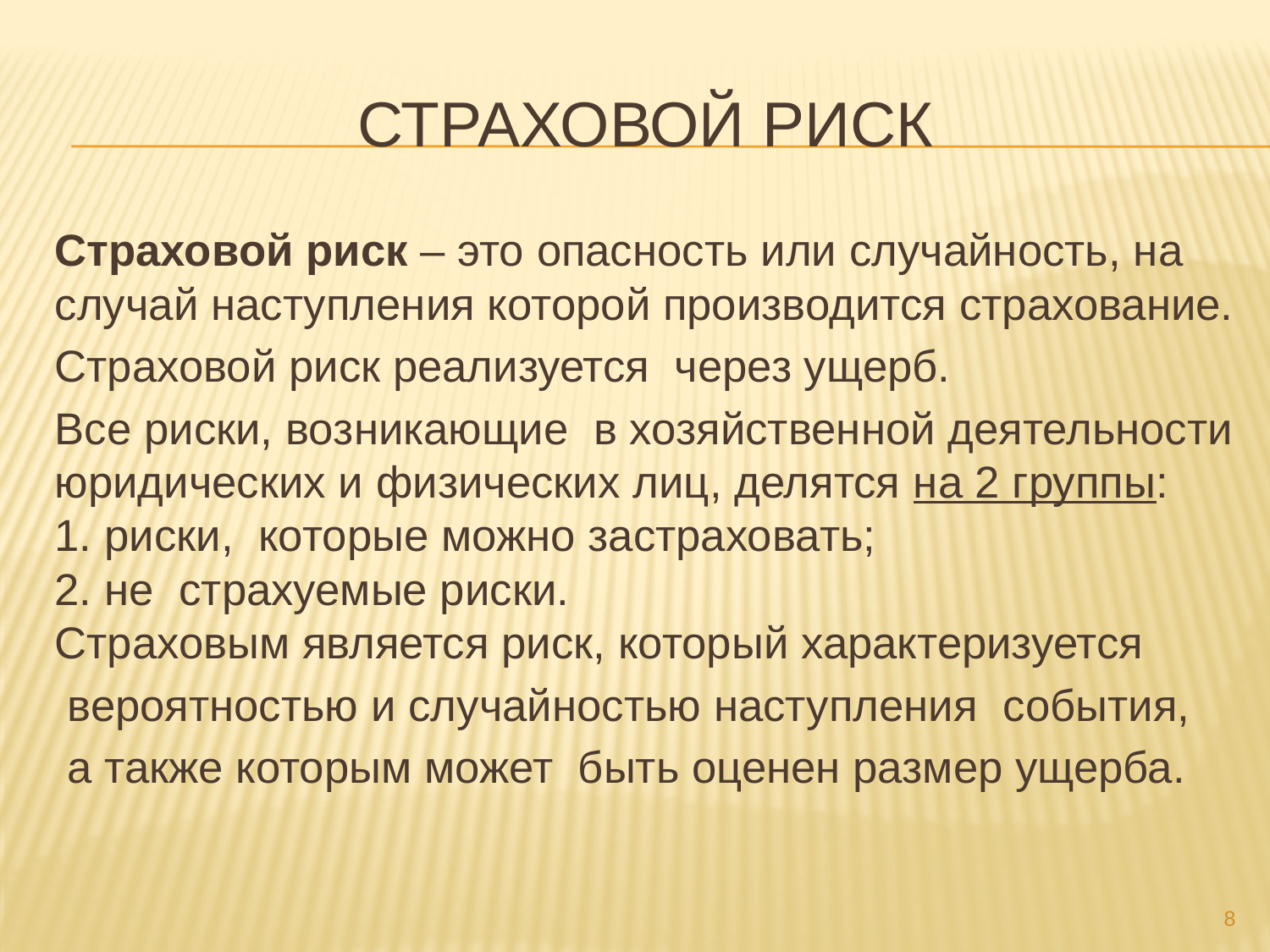

# Страховой риск
Страховой риск – это опасность или случайность, на случай наступления которой производится страхование.
Страховой риск реализуется  через ущерб.
Все риски, возникающие  в хозяйственной деятельности юридических и физических лиц, делятся на 2 группы:
1. риски,  которые можно застраховать;
2. не  страхуемые риски.
Страховым является риск, который характеризуется
 вероятностью и случайностью наступления  события,
 а также которым может  быть оценен размер ущерба.
8